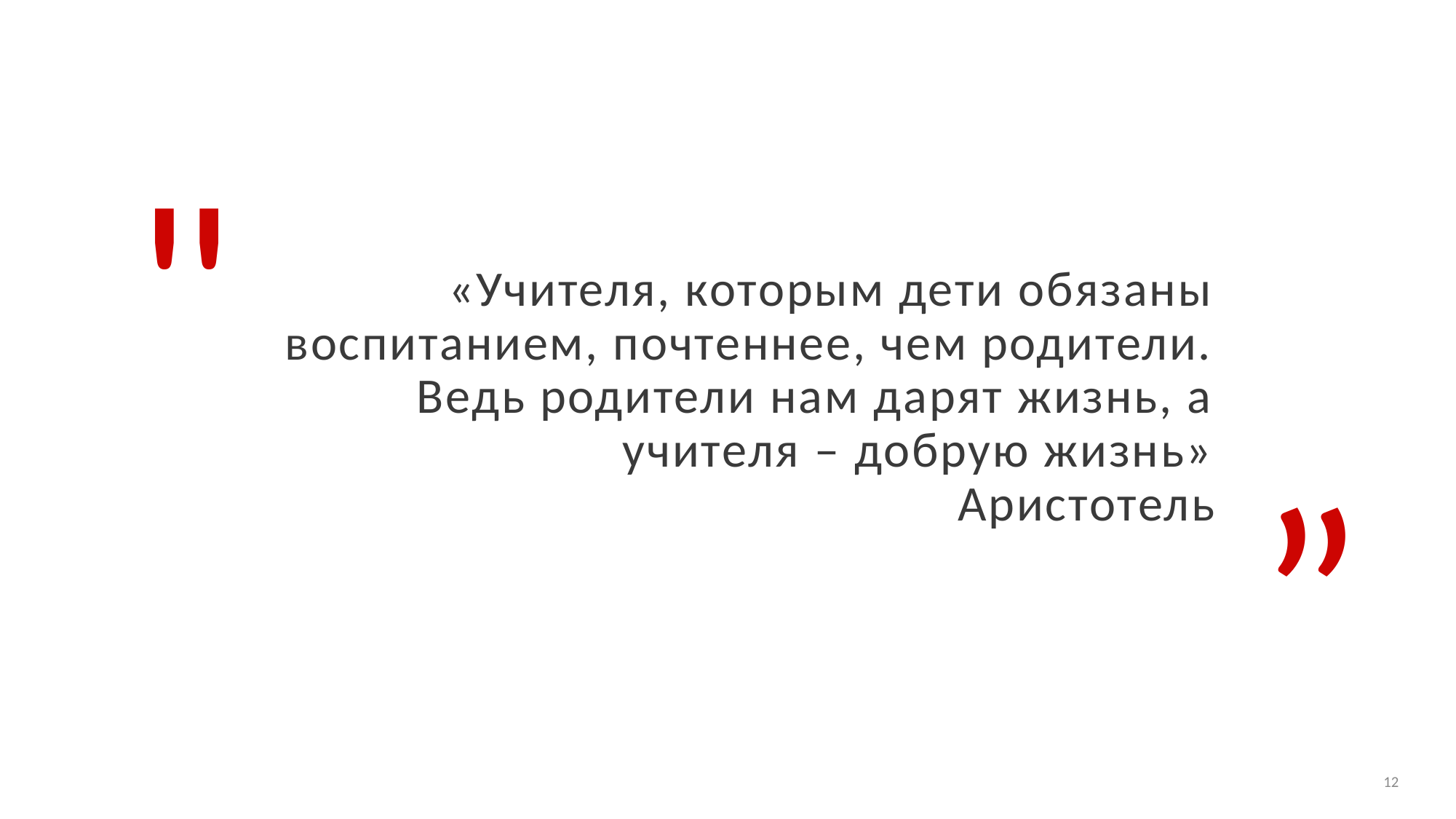

# «Учителя, которым дети обязаны воспитанием, почтеннее, чем родители. Ведь родители нам дарят жизнь, а учителя – добрую жизнь» Аристотель
12